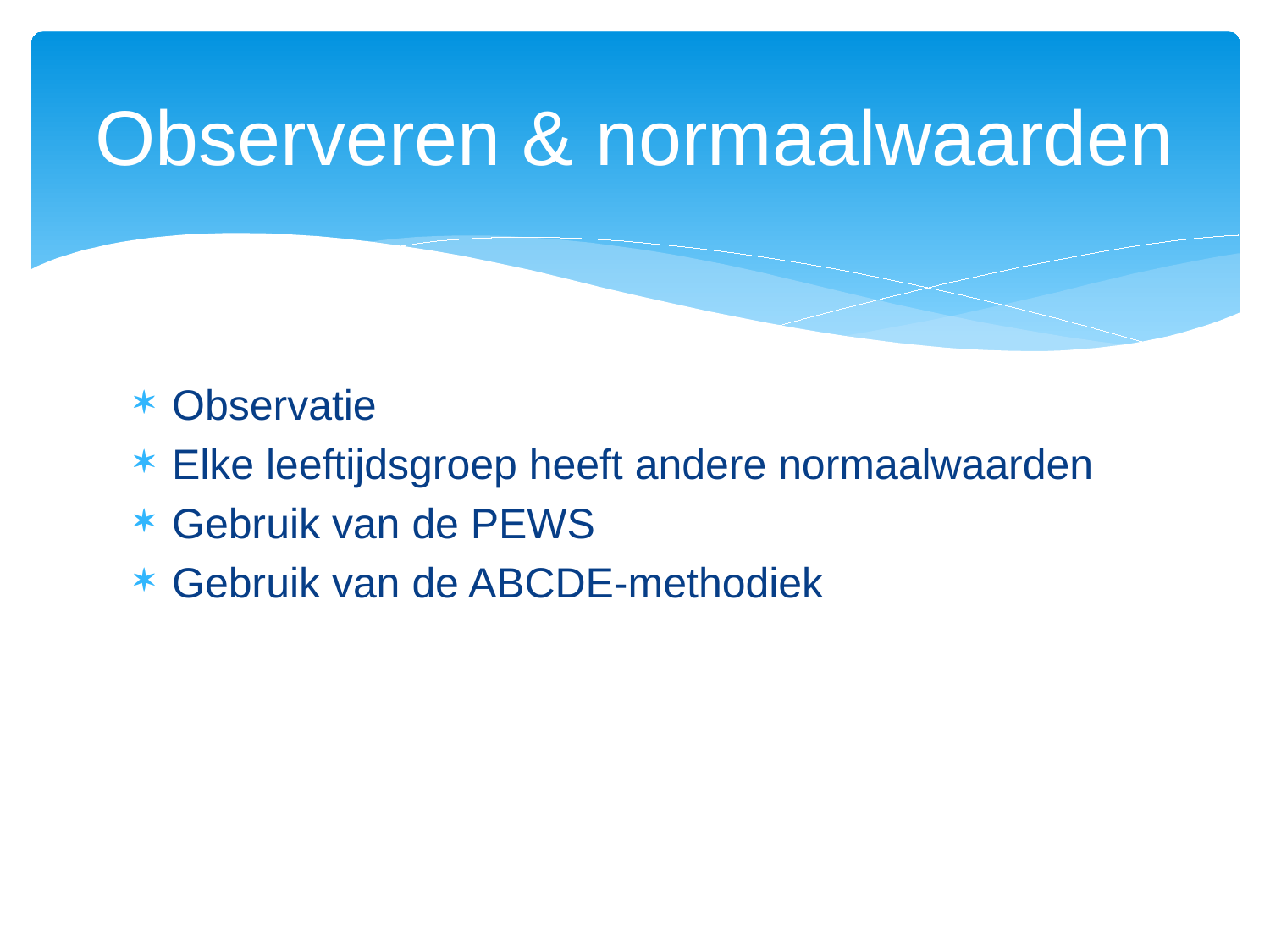

# Observeren & normaalwaarden
Observatie
Elke leeftijdsgroep heeft andere normaalwaarden
Gebruik van de PEWS
Gebruik van de ABCDE-methodiek